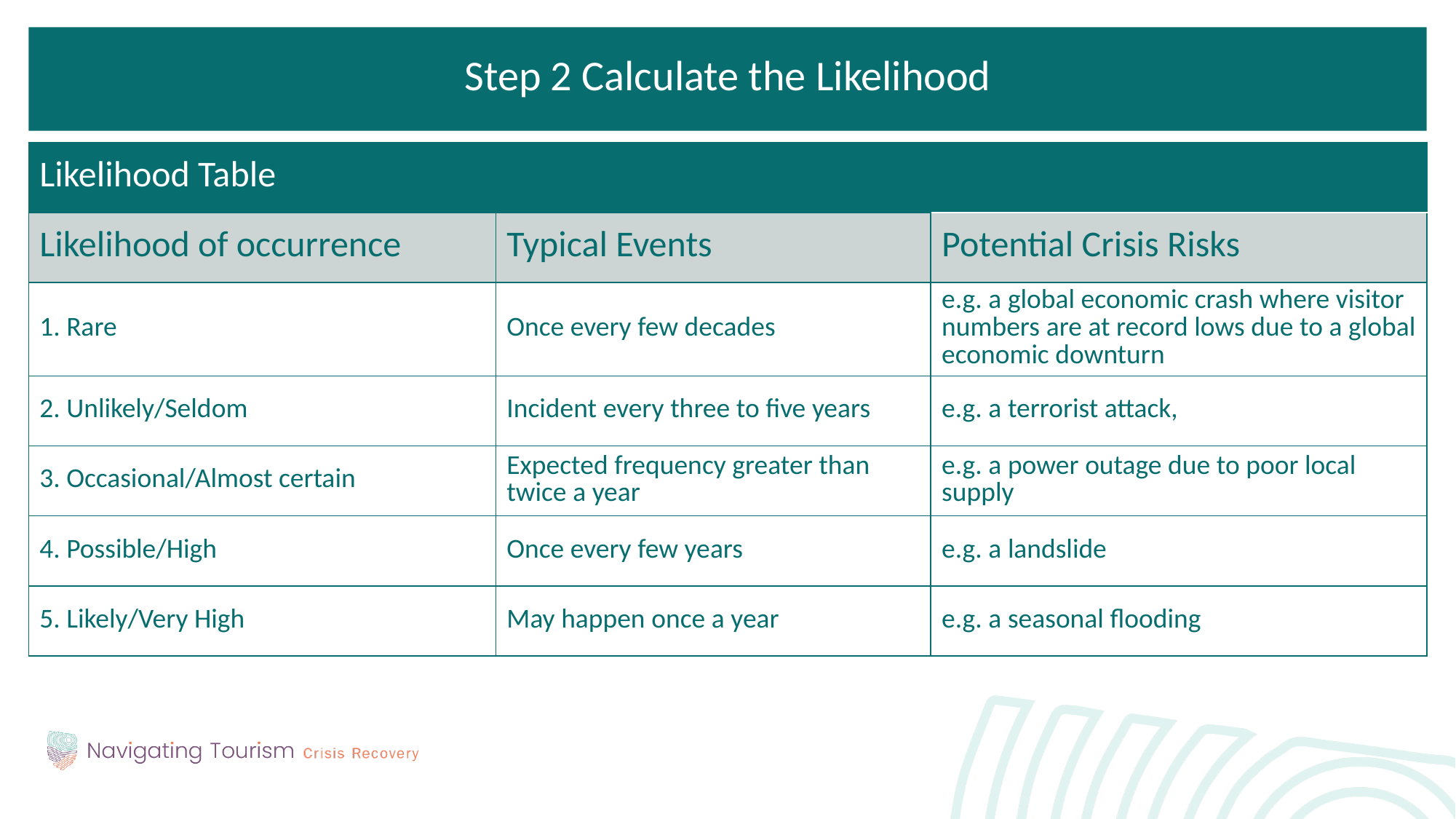

Step 2 Calculate the Likelihood
| Likelihood Table |  |  |
| --- | --- | --- |
| Likelihood of occurrence | Typical Events | Potential Crisis Risks |
| 1. Rare | Once every few decades | e.g. a global economic crash where visitor numbers are at record lows due to a global economic downturn |
| 2. Unlikely/Seldom | Incident every three to five years | e.g. a terrorist attack, |
| 3. Occasional/Almost certain | Expected frequency greater than twice a year | e.g. a power outage due to poor local supply |
| 4. Possible/High | Once every few years | e.g. a landslide |
| 5. Likely/Very High | May happen once a year | e.g. a seasonal flooding |